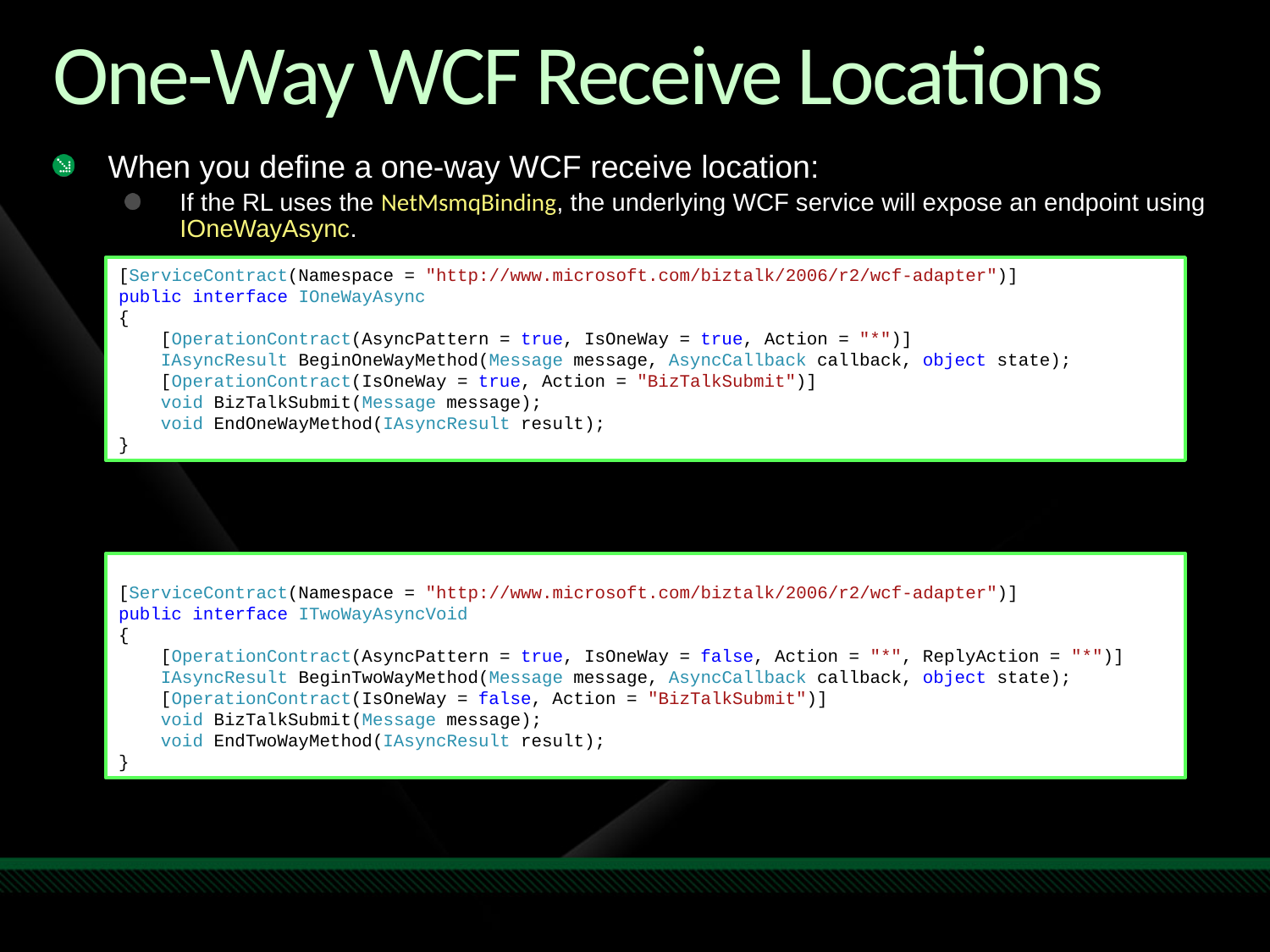

# One-Way WCF Receive Locations
When you define a one-way WCF receive location:
If the RL uses the NetMsmqBinding, the underlying WCF service will expose an endpoint using IOneWayAsync.

If the RL uses any other binding, the underlying WCF service will expose an endpoint using ITwoWayAsyncVoid.

As consequence , a WCF client application cannot use a service contract with one-way operations to send messages to a WCF RL that uses a binding <> NetMsmqBinding .
[ServiceContract(Namespace = "http://www.microsoft.com/biztalk/2006/r2/wcf-adapter")]
public interface IOneWayAsync
{
    [OperationContract(AsyncPattern = true, IsOneWay = true, Action = "*")]
    IAsyncResult BeginOneWayMethod(Message message, AsyncCallback callback, object state);
    [OperationContract(IsOneWay = true, Action = "BizTalkSubmit")]
    void BizTalkSubmit(Message message);
    void EndOneWayMethod(IAsyncResult result);
}

[ServiceContract(Namespace = "http://www.microsoft.com/biztalk/2006/r2/wcf-adapter")]
public interface ITwoWayAsyncVoid
{
    [OperationContract(AsyncPattern = true, IsOneWay = false, Action = "*", ReplyAction = "*")]
    IAsyncResult BeginTwoWayMethod(Message message, AsyncCallback callback, object state);
    [OperationContract(IsOneWay = false, Action = "BizTalkSubmit")]
    void BizTalkSubmit(Message message);
    void EndTwoWayMethod(IAsyncResult result);
}